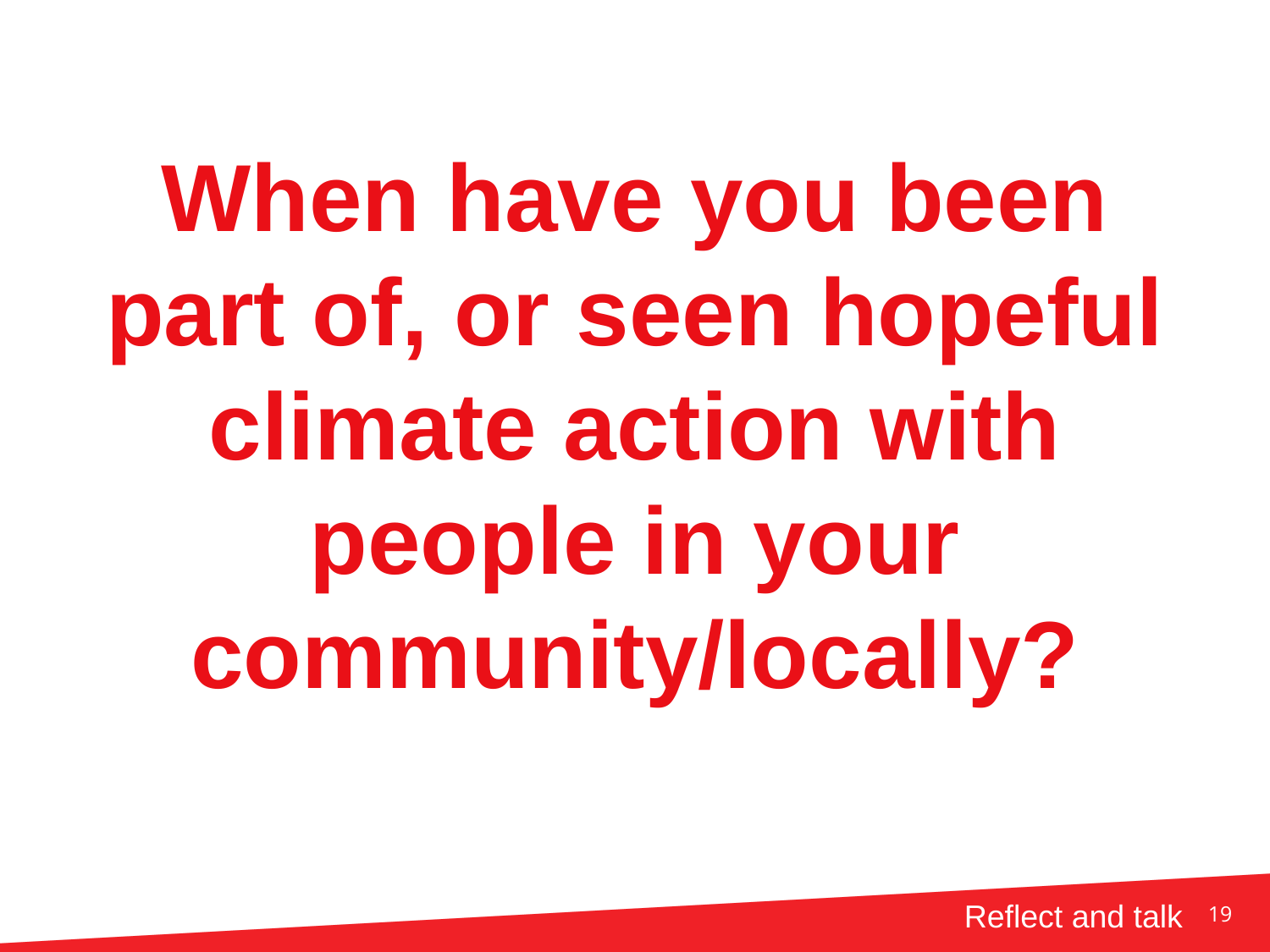

# When have you been part of, or seen hopeful climate action with people in your community/locally?
19
Reflect and talk